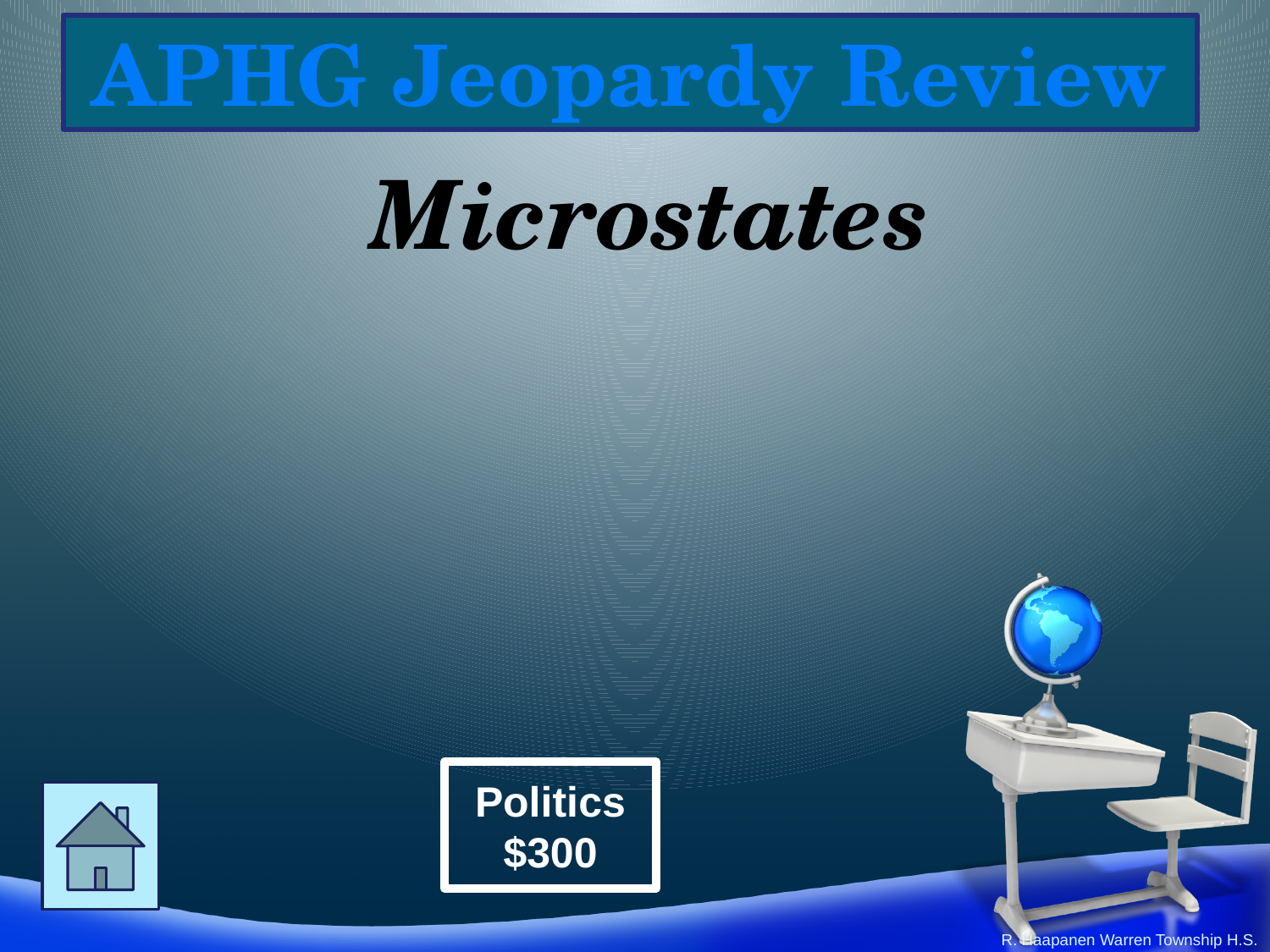

Microstates
Politics
$300

R. Haapanen Warren Township H.S.